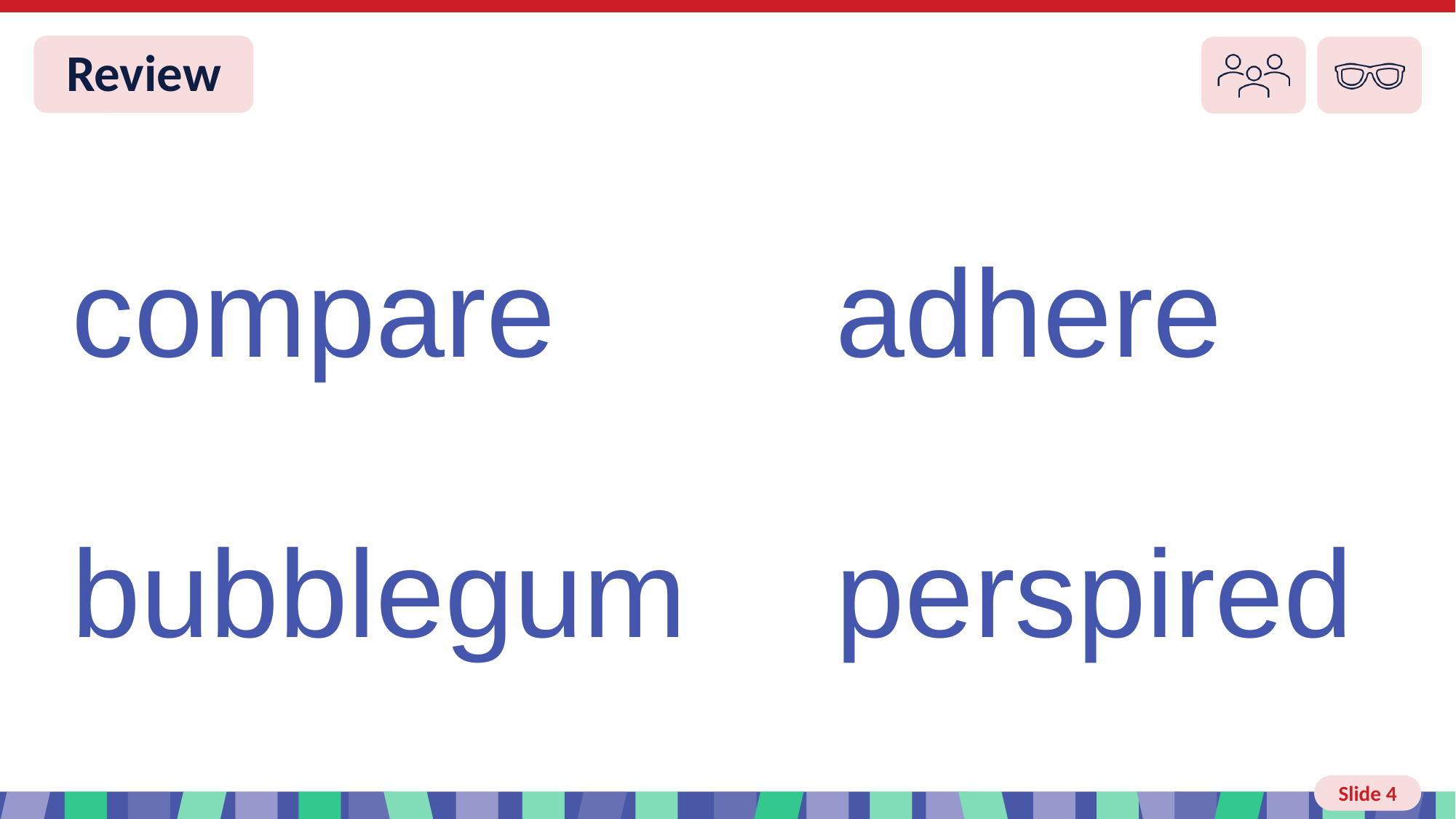

Slide 4 Review You do
compare
adhere
bubblegum
perspired